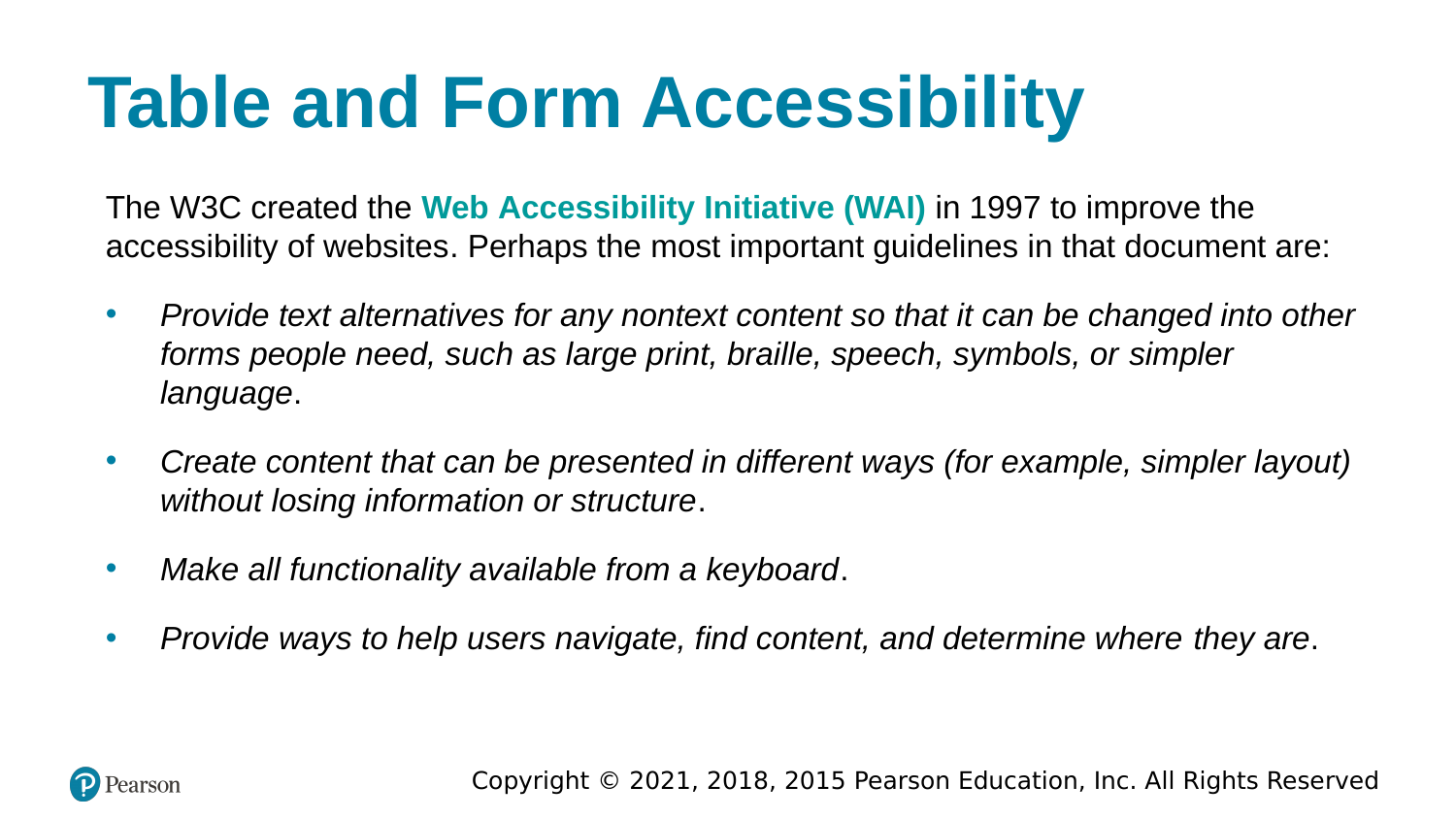

# Table and Form Accessibility
The W3C created the Web Accessibility Initiative (WAI) in 1997 to improve the accessibility of websites. Perhaps the most important guidelines in that document are:
Provide text alternatives for any nontext content so that it can be changed into other forms people need, such as large print, braille, speech, symbols, or simpler language.
Create content that can be presented in different ways (for example, simpler layout) without losing information or structure.
Make all functionality available from a keyboard.
Provide ways to help users navigate, find content, and determine where they are.